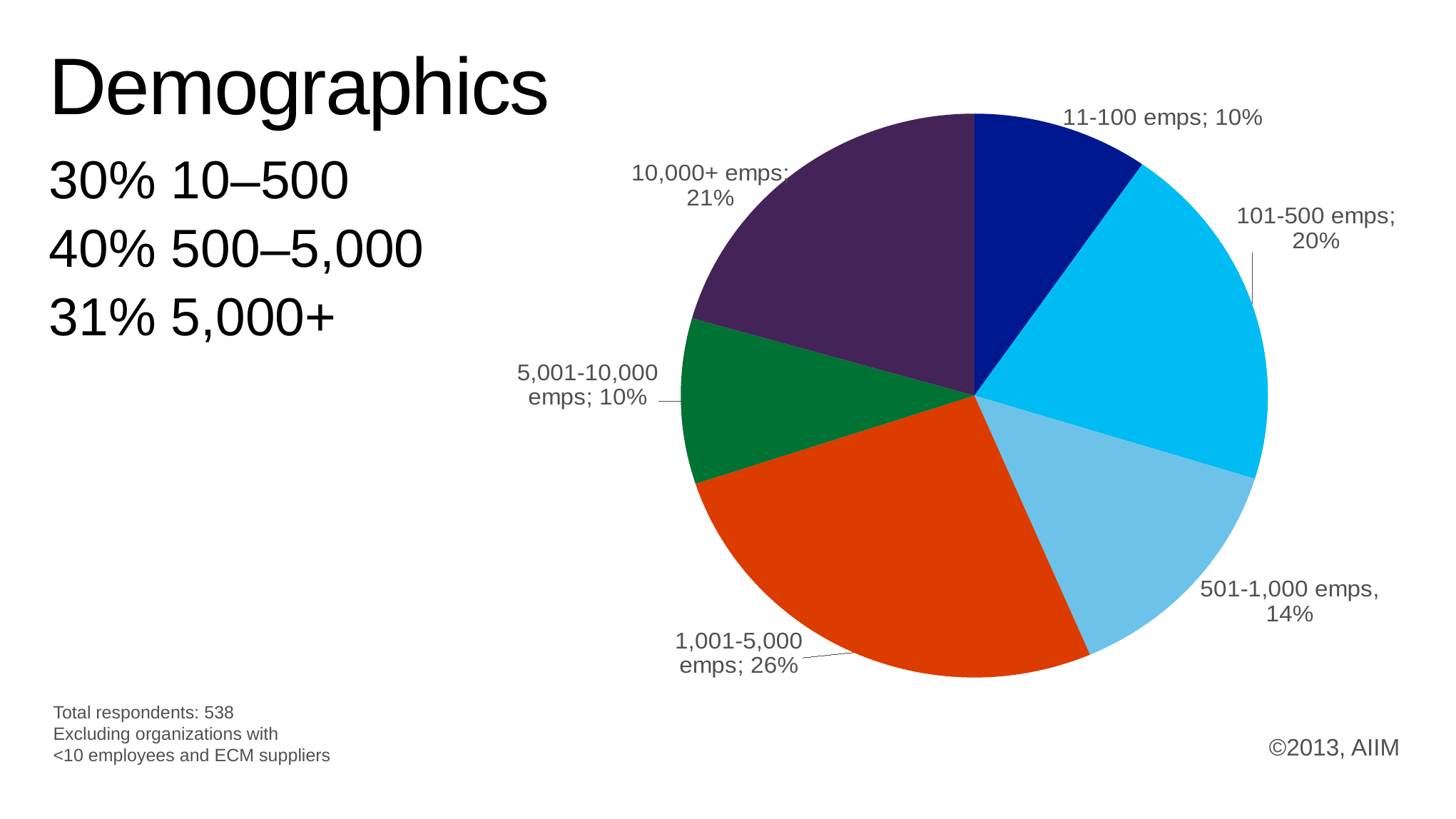

### Chart

| Category |  |
|---|---|
| 11-100 emps | 0.097 |
| 101-500 emps | 0.201 |
| 501-1,000 emps | 0.138 |
| 1,001-5,000 emps | 0.264 |
| 5,001-10,000 emps | 0.095 |
| 10,000+ emps | 0.206 |
# Demographics
30% 10–500
40% 500–5,000
31% 5,000+
Total respondents: 538
Excluding organizations with
<10 employees and ECM suppliers
©2013, AIIM